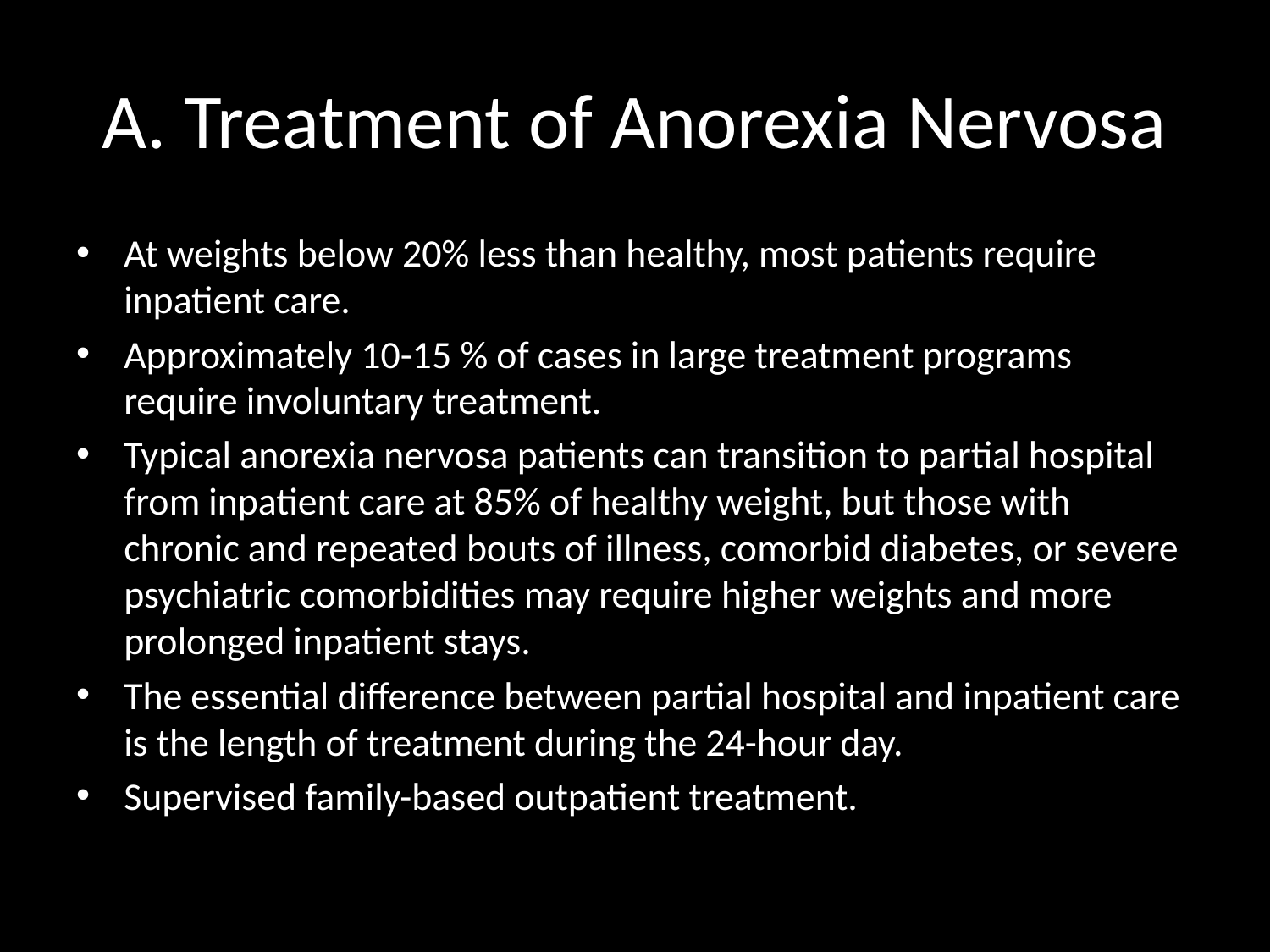

# A. Treatment of Anorexia Nervosa
At weights below 20% less than healthy, most patients require inpatient care.
Approximately 10-15 % of cases in large treatment programs require involuntary treatment.
Typical anorexia nervosa patients can transition to partial hospital from inpatient care at 85% of healthy weight, but those with chronic and repeated bouts of illness, comorbid diabetes, or severe psychiatric comorbidities may require higher weights and more prolonged inpatient stays.
The essential difference between partial hospital and inpatient care is the length of treatment during the 24-hour day.
Supervised family-based outpatient treatment.